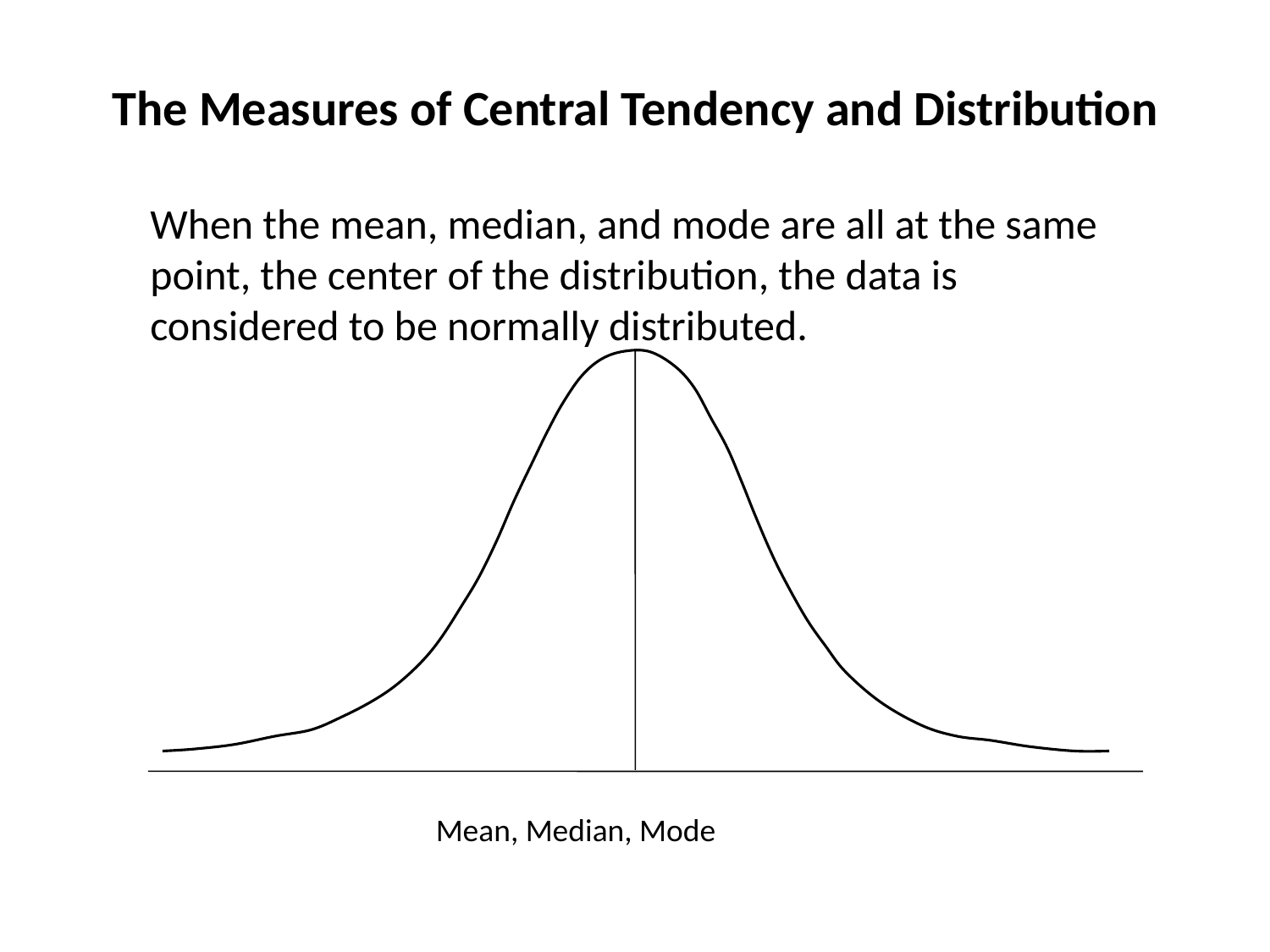

# The Measures of Central Tendency and Distribution
When the mean, median, and mode are all at the same point, the center of the distribution, the data is considered to be normally distributed.

Mean, Median, Mode